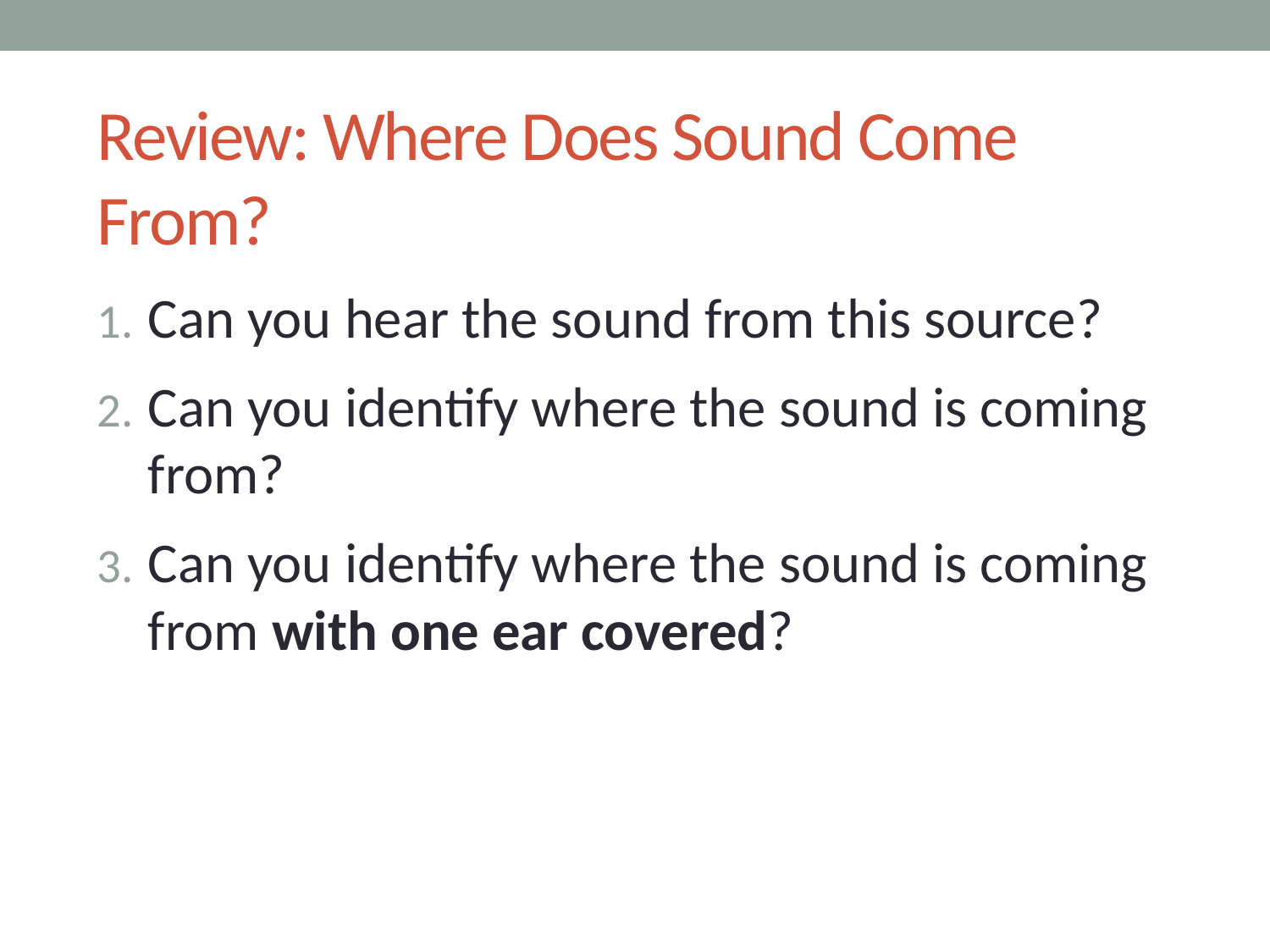

# Review: Where Does Sound Come From?
Can you hear the sound from this source?
Can you identify where the sound is coming from?
Can you identify where the sound is coming from with one ear covered?